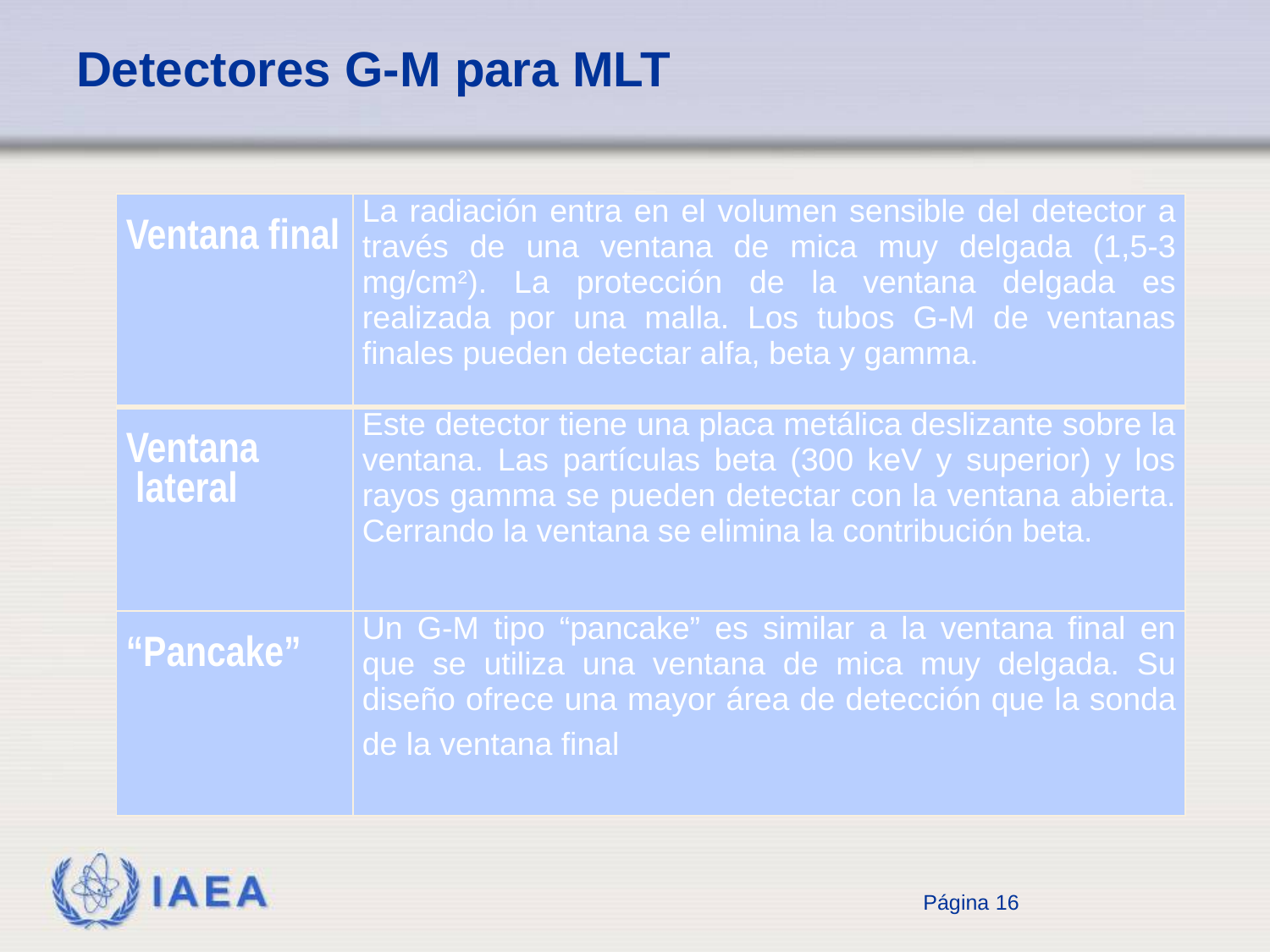

# Detectores G-M para MLT
| Ventana final | La radiación entra en el volumen sensible del detector a través de una ventana de mica muy delgada (1,5-3 mg/cm2). La protección de la ventana delgada es realizada por una malla. Los tubos G-M de ventanas finales pueden detectar alfa, beta y gamma. |
| --- | --- |
| Ventana lateral | Este detector tiene una placa metálica deslizante sobre la ventana. Las partículas beta (300 keV y superior) y los rayos gamma se pueden detectar con la ventana abierta. Cerrando la ventana se elimina la contribución beta. |
| “Pancake” | Un G-M tipo “pancake” es similar a la ventana final en que se utiliza una ventana de mica muy delgada. Su diseño ofrece una mayor área de detección que la sonda de la ventana final |